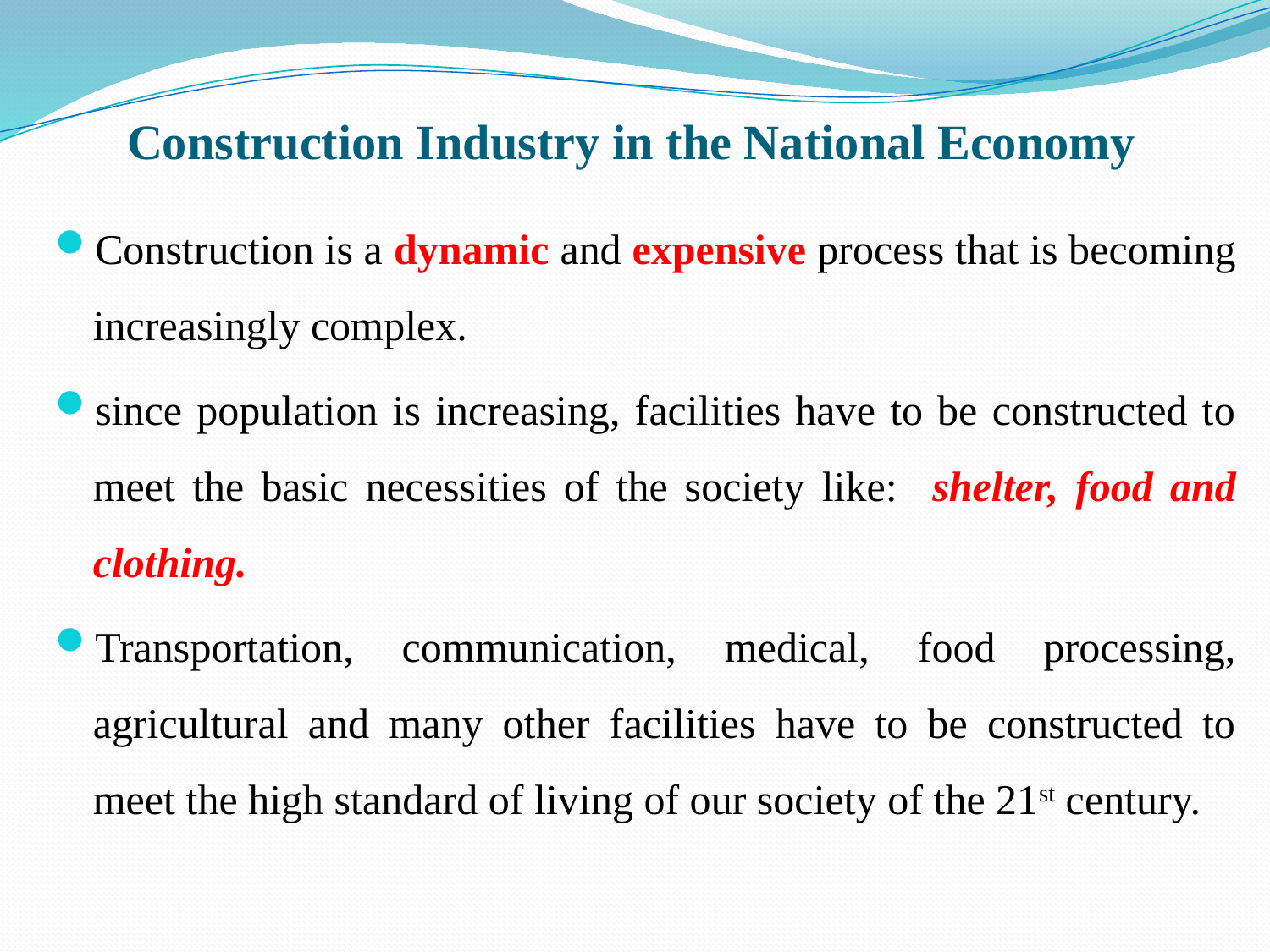

# Construction Industry in the National Economy
Construction is a dynamic and expensive process that is becoming increasingly complex.
since population is increasing, facilities have to be constructed to meet the basic necessities of the society like:  shelter, food and clothing.
Transportation, communication, medical, food processing, agricultural and many other facilities have to be constructed to meet the high standard of living of our society of the 21st century.